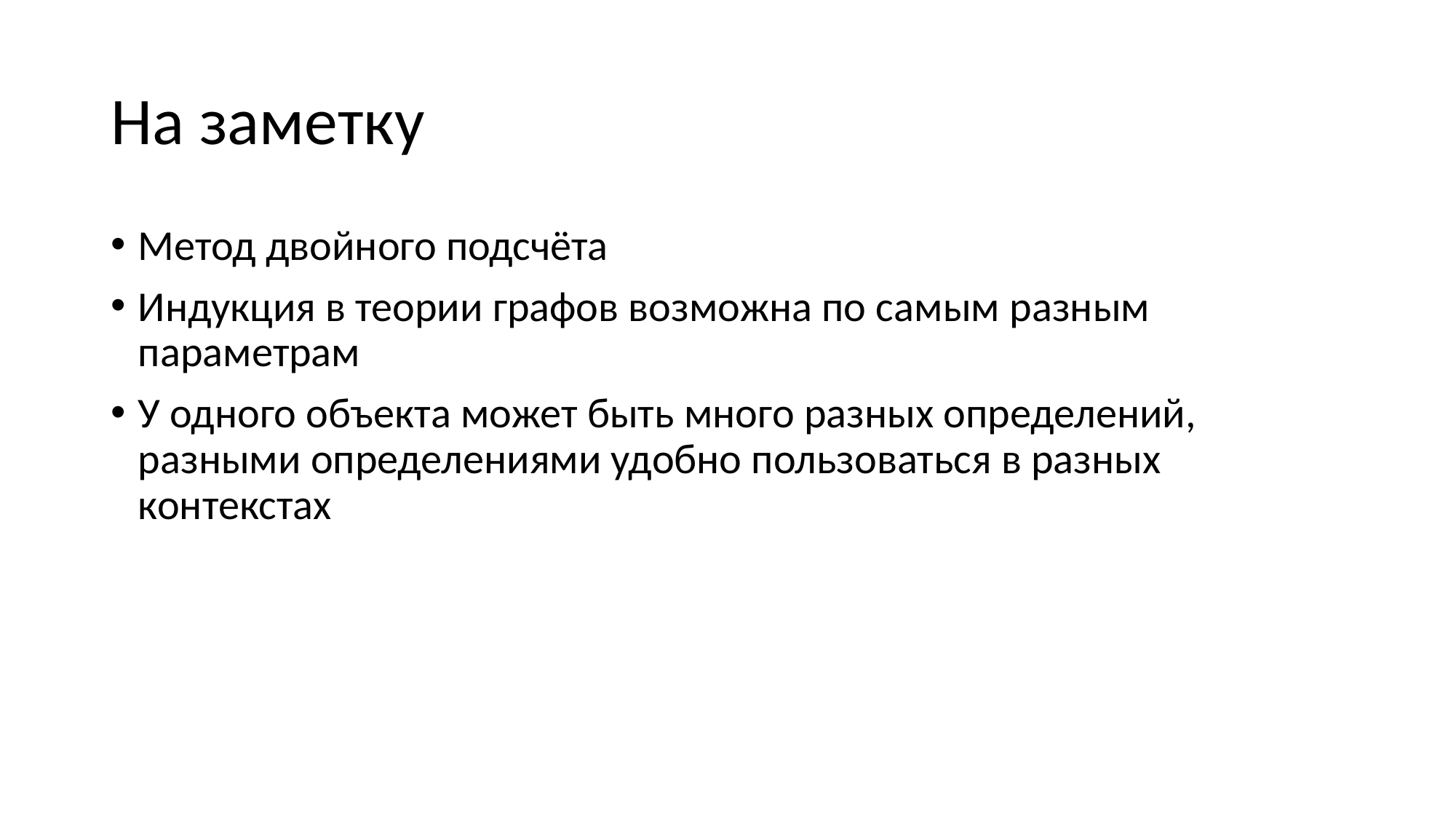

# На заметку
Метод двойного подсчёта
Индукция в теории графов возможна по самым разным параметрам
У одного объекта может быть много разных определений, разными определениями удобно пользоваться в разных контекстах